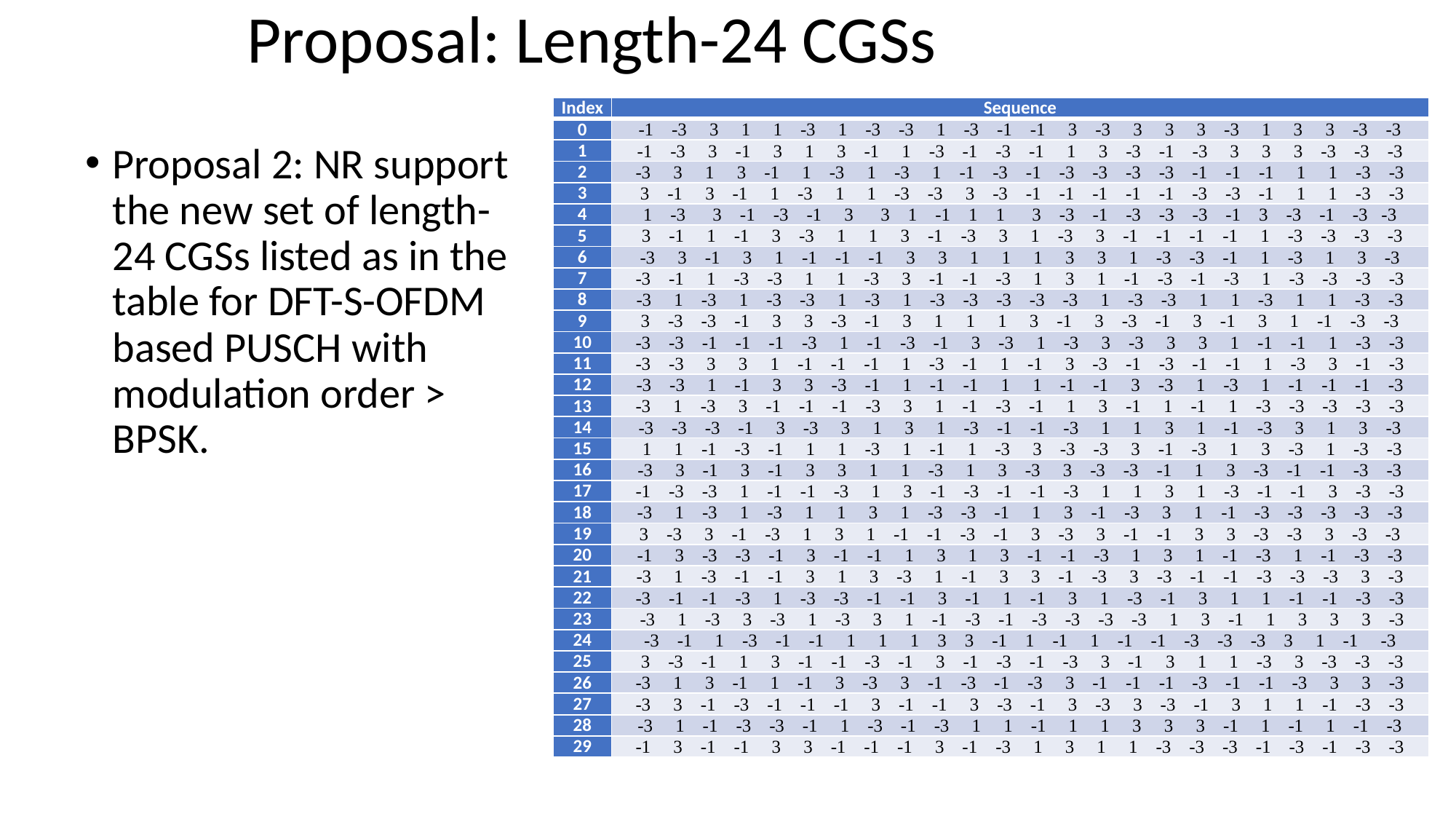

Proposal: Length-24 CGSs

| Index | Sequence |
| --- | --- |
| 0 | -1 -3 3 1 1 -3 1 -3 -3 1 -3 -1 -1 3 -3 3 3 3 -3 1 3 3 -3 -3 |
| 1 | -1 -3 3 -1 3 1 3 -1 1 -3 -1 -3 -1 1 3 -3 -1 -3 3 3 3 -3 -3 -3 |
| 2 | -3 3 1 3 -1 1 -3 1 -3 1 -1 -3 -1 -3 -3 -3 -3 -1 -1 -1 1 1 -3 -3 |
| 3 | 3 -1 3 -1 1 -3 1 1 -3 -3 3 -3 -1 -1 -1 -1 -1 -3 -3 -1 1 1 -3 -3 |
| 4 | 1 -3 3 -1 -3 -1 3 3 1 -1 1 1 3 -3 -1 -3 -3 -3 -1 3 -3 -1 -3 -3 |
| 5 | 3 -1 1 -1 3 -3 1 1 3 -1 -3 3 1 -3 3 -1 -1 -1 -1 1 -3 -3 -3 -3 |
| 6 | -3 3 -1 3 1 -1 -1 -1 3 3 1 1 1 3 3 1 -3 -3 -1 1 -3 1 3 -3 |
| 7 | -3 -1 1 -3 -3 1 1 -3 3 -1 -1 -3 1 3 1 -1 -3 -1 -3 1 -3 -3 -3 -3 |
| 8 | -3 1 -3 1 -3 -3 1 -3 1 -3 -3 -3 -3 -3 1 -3 -3 1 1 -3 1 1 -3 -3 |
| 9 | 3 -3 -3 -1 3 3 -3 -1 3 1 1 1 3 -1 3 -3 -1 3 -1 3 1 -1 -3 -3 |
| 10 | -3 -3 -1 -1 -1 -3 1 -1 -3 -1 3 -3 1 -3 3 -3 3 3 1 -1 -1 1 -3 -3 |
| 11 | -3 -3 3 3 1 -1 -1 -1 1 -3 -1 1 -1 3 -3 -1 -3 -1 -1 1 -3 3 -1 -3 |
| 12 | -3 -3 1 -1 3 3 -3 -1 1 -1 -1 1 1 -1 -1 3 -3 1 -3 1 -1 -1 -1 -3 |
| 13 | -3 1 -3 3 -1 -1 -1 -3 3 1 -1 -3 -1 1 3 -1 1 -1 1 -3 -3 -3 -3 -3 |
| 14 | -3 -3 -3 -1 3 -3 3 1 3 1 -3 -1 -1 -3 1 1 3 1 -1 -3 3 1 3 -3 |
| 15 | 1 1 -1 -3 -1 1 1 -3 1 -1 1 -3 3 -3 -3 3 -1 -3 1 3 -3 1 -3 -3 |
| 16 | -3 3 -1 3 -1 3 3 1 1 -3 1 3 -3 3 -3 -3 -1 1 3 -3 -1 -1 -3 -3 |
| 17 | -1 -3 -3 1 -1 -1 -3 1 3 -1 -3 -1 -1 -3 1 1 3 1 -3 -1 -1 3 -3 -3 |
| 18 | -3 1 -3 1 -3 1 1 3 1 -3 -3 -1 1 3 -1 -3 3 1 -1 -3 -3 -3 -3 -3 |
| 19 | 3 -3 3 -1 -3 1 3 1 -1 -1 -3 -1 3 -3 3 -1 -1 3 3 -3 -3 3 -3 -3 |
| 20 | -1 3 -3 -3 -1 3 -1 -1 1 3 1 3 -1 -1 -3 1 3 1 -1 -3 1 -1 -3 -3 |
| 21 | -3 1 -3 -1 -1 3 1 3 -3 1 -1 3 3 -1 -3 3 -3 -1 -1 -3 -3 -3 3 -3 |
| 22 | -3 -1 -1 -3 1 -3 -3 -1 -1 3 -1 1 -1 3 1 -3 -1 3 1 1 -1 -1 -3 -3 |
| 23 | -3 1 -3 3 -3 1 -3 3 1 -1 -3 -1 -3 -3 -3 -3 1 3 -1 1 3 3 3 -3 |
| 24 | -3 -1 1 -3 -1 -1 1 1 1 3 3 -1 1 -1 1 -1 -1 -3 -3 -3 3 1 -1 -3 |
| 25 | 3 -3 -1 1 3 -1 -1 -3 -1 3 -1 -3 -1 -3 3 -1 3 1 1 -3 3 -3 -3 -3 |
| 26 | -3 1 3 -1 1 -1 3 -3 3 -1 -3 -1 -3 3 -1 -1 -1 -3 -1 -1 -3 3 3 -3 |
| 27 | -3 3 -1 -3 -1 -1 -1 3 -1 -1 3 -3 -1 3 -3 3 -3 -1 3 1 1 -1 -3 -3 |
| 28 | -3 1 -1 -3 -3 -1 1 -3 -1 -3 1 1 -1 1 1 3 3 3 -1 1 -1 1 -1 -3 |
| 29 | -1 3 -1 -1 3 3 -1 -1 -1 3 -1 -3 1 3 1 1 -3 -3 -3 -1 -3 -1 -3 -3 |
Proposal 2: NR support the new set of length-24 CGSs listed as in the table for DFT-S-OFDM based PUSCH with modulation order > BPSK.